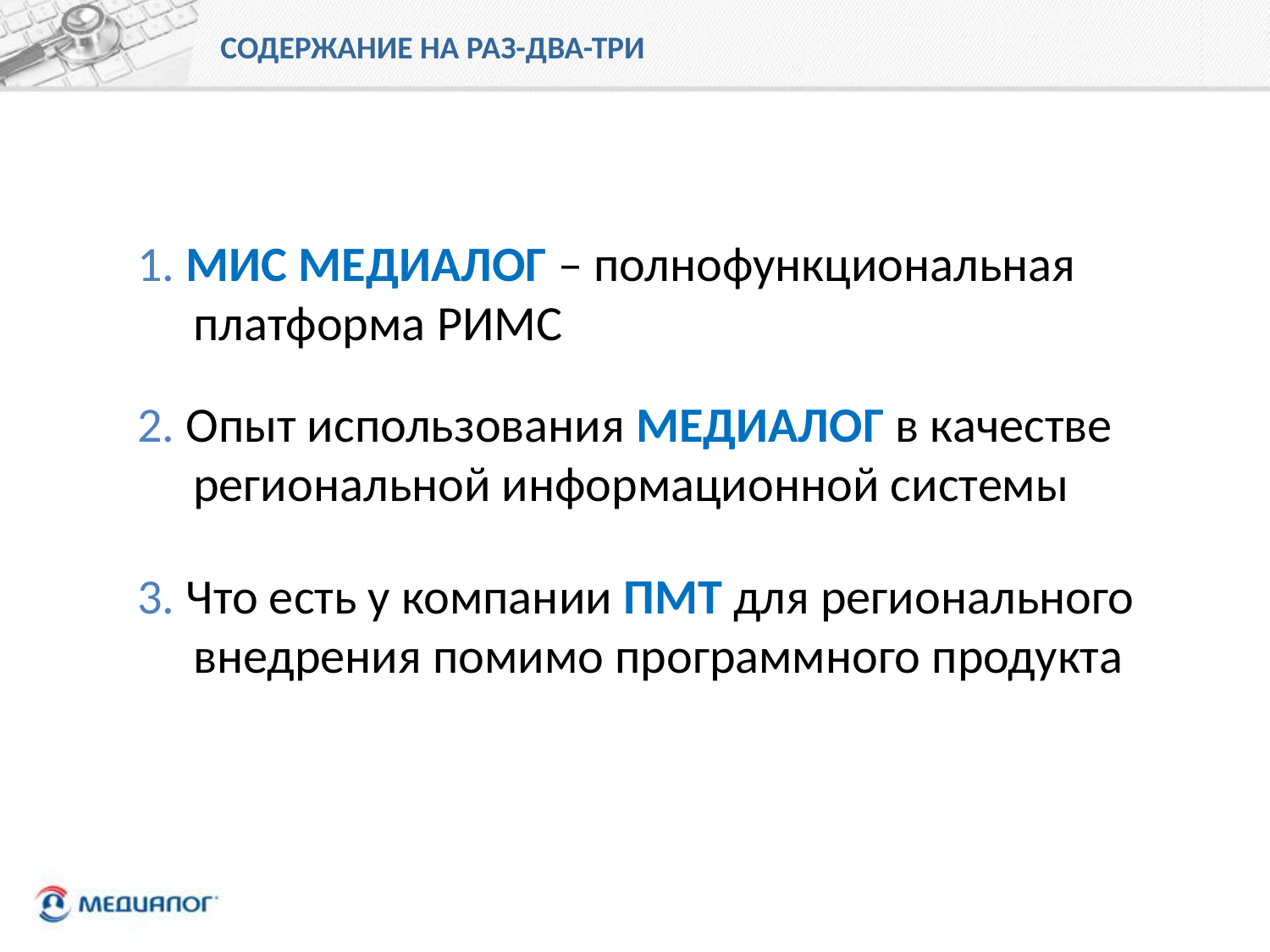

СОДЕРЖАНИЕ НА РАЗ-ДВА-ТРИ
1. МИС МЕДИАЛОГ – полнофункциональная платформа РИМС
2. Опыт использования МЕДИАЛОГ в качестве региональной информационной системы
3. Что есть у компании ПМТ для регионального внедрения помимо программного продукта